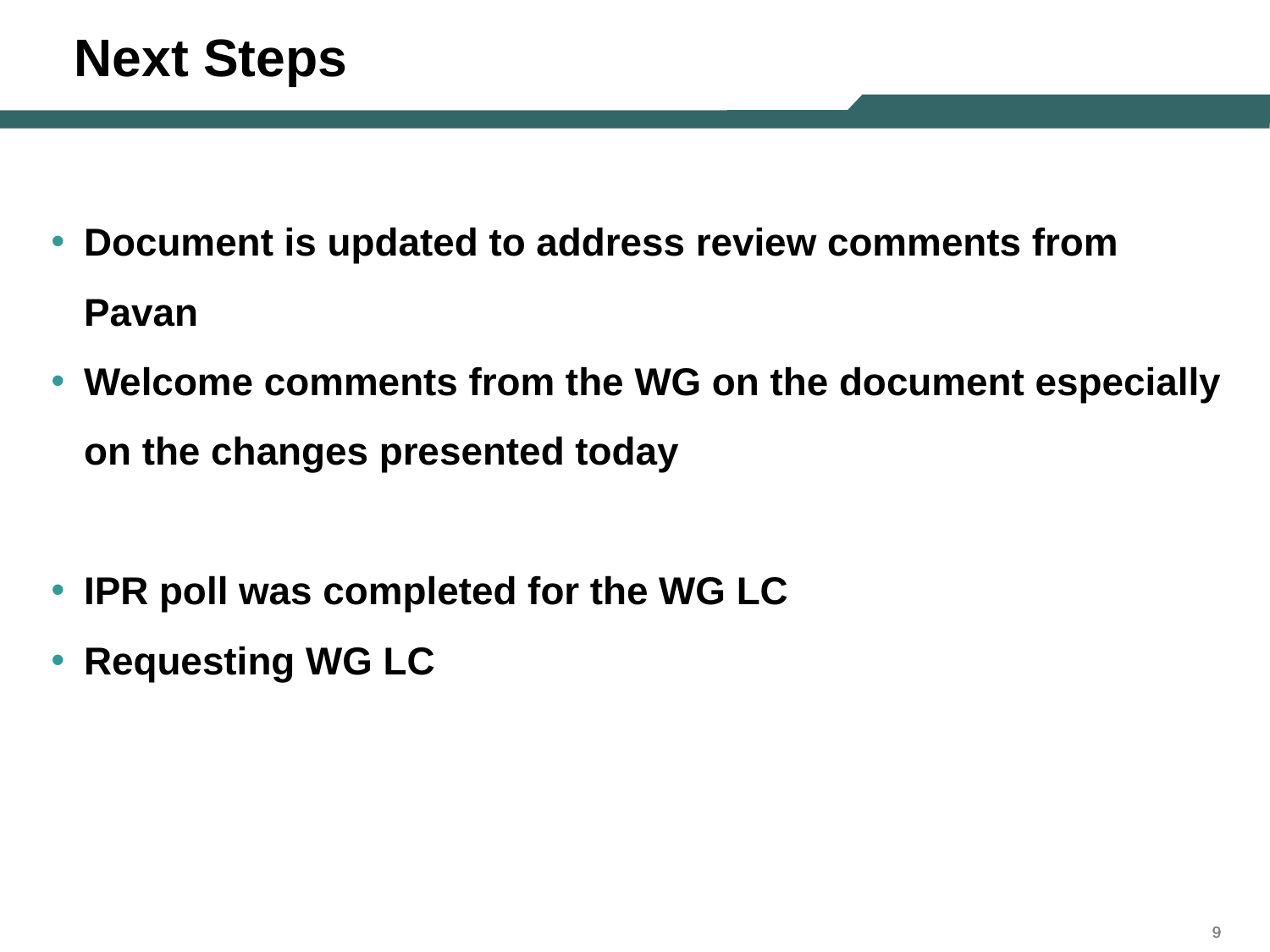

# Next Steps

Document is updated to address review comments from Pavan
Welcome comments from the WG on the document especially on the changes presented today

IPR poll was completed for the WG LC
Requesting WG LC